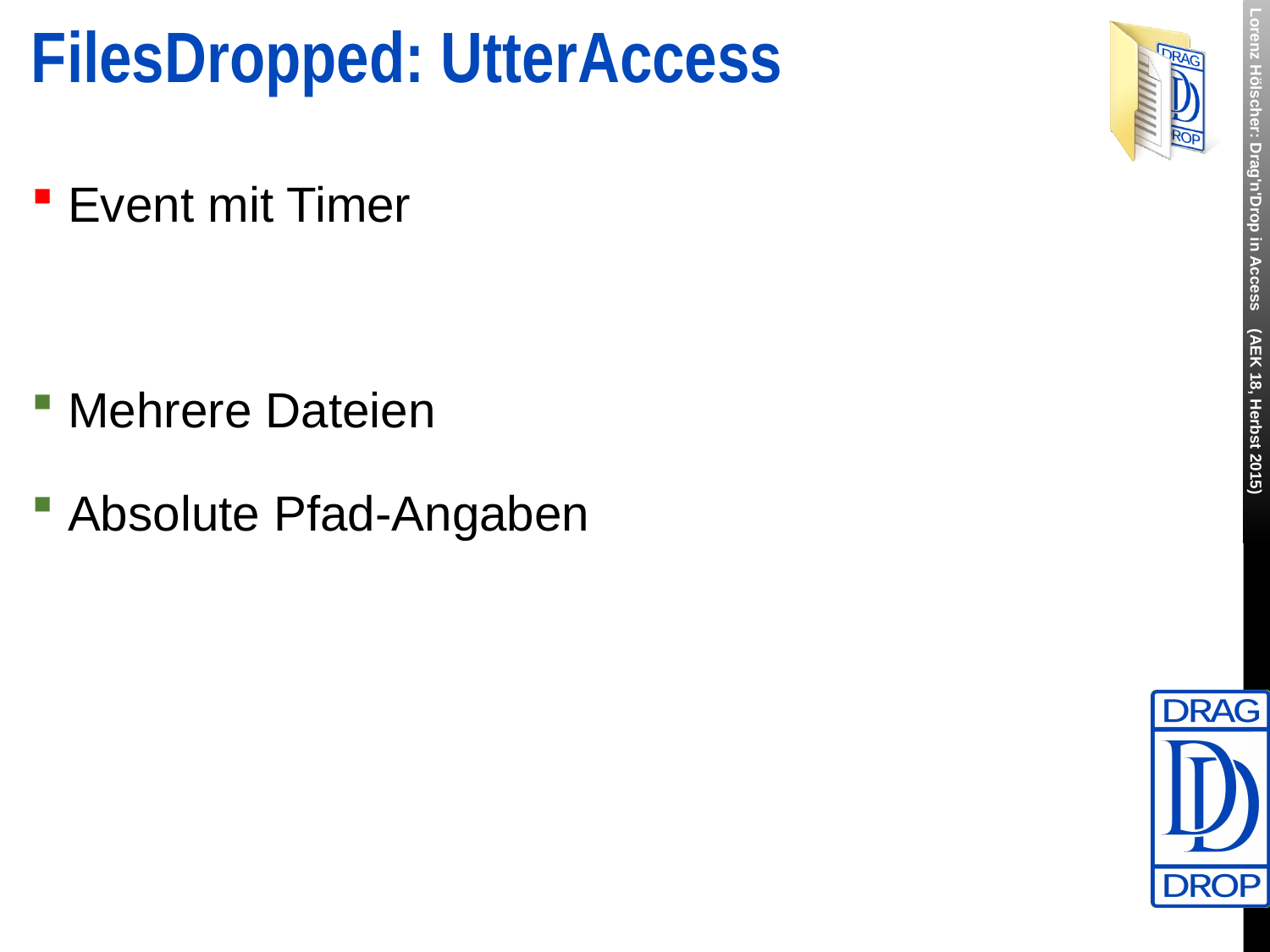

# FilesDropped: UtterAccess
Event mit Timer

Mehrere Dateien
Absolute Pfad-Angaben